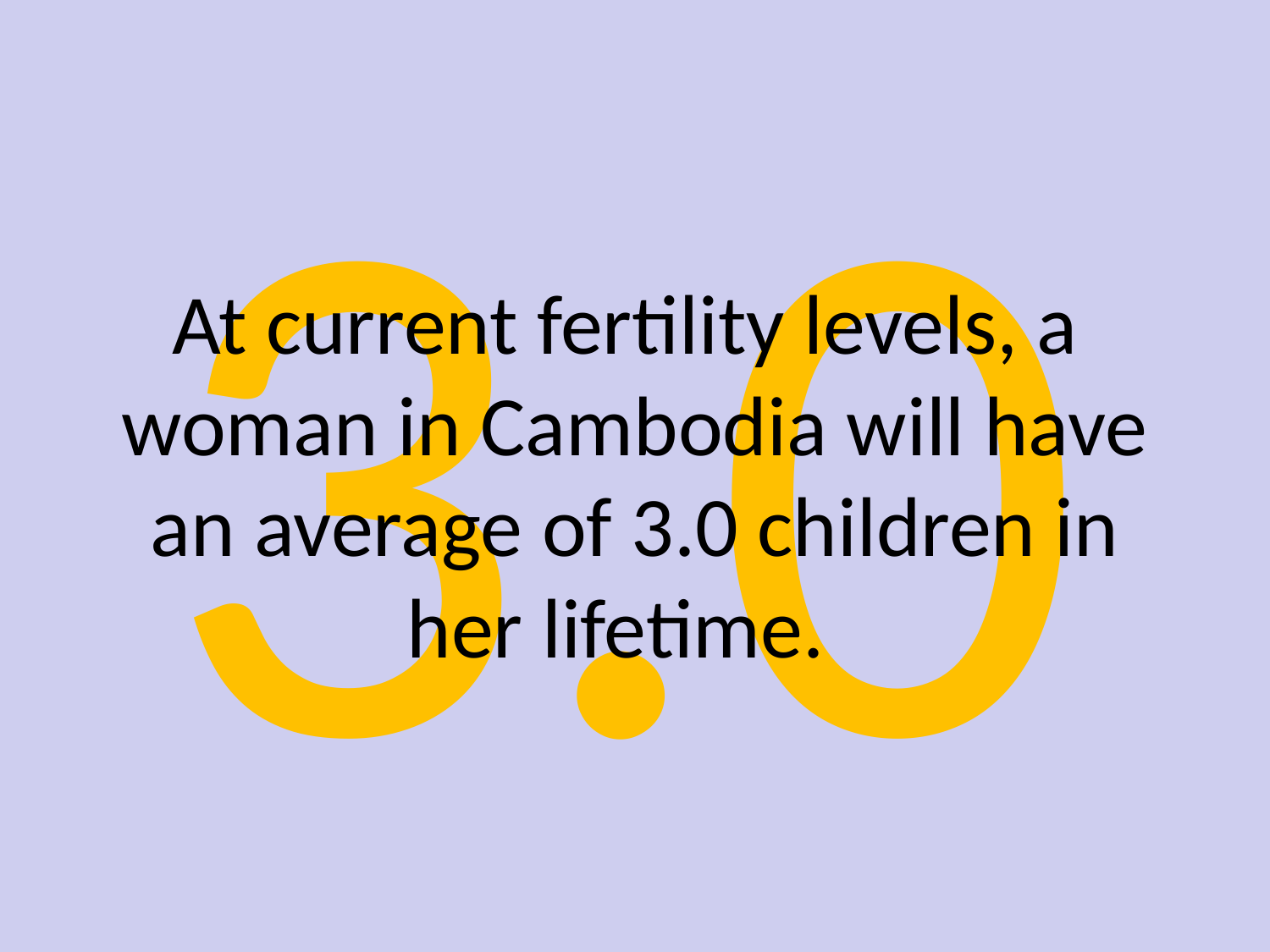

3.0
# At current fertility levels, a  woman in Cambodia will have an average of 3.0 children in her lifetime.